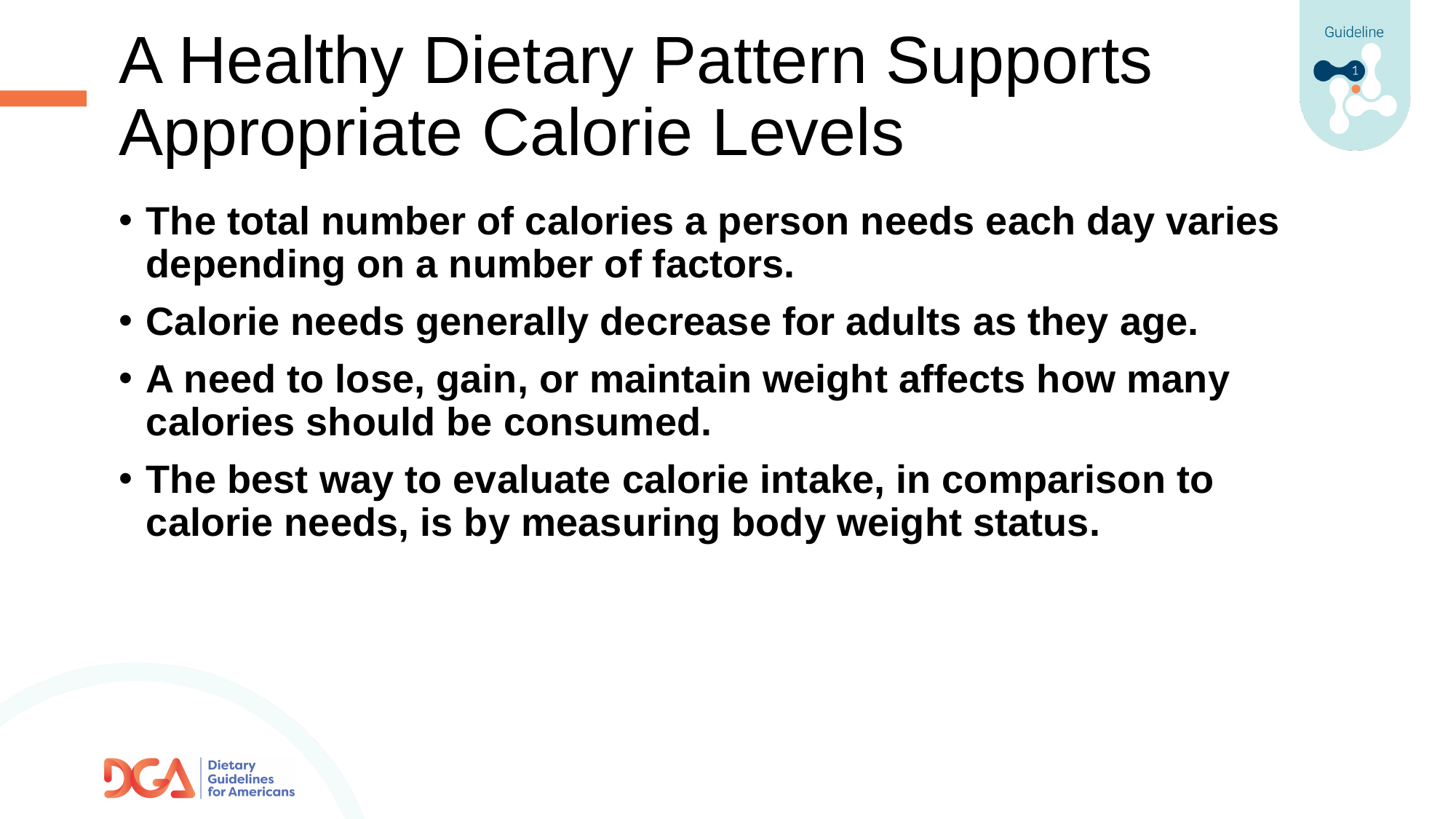

# A Healthy Dietary Pattern Supports Appropriate Calorie Levels
The total number of calories a person needs each day varies depending on a number of factors.
Calorie needs generally decrease for adults as they age.
A need to lose, gain, or maintain weight affects how many calories should be consumed.
The best way to evaluate calorie intake, in comparison to calorie needs, is by measuring body weight status.